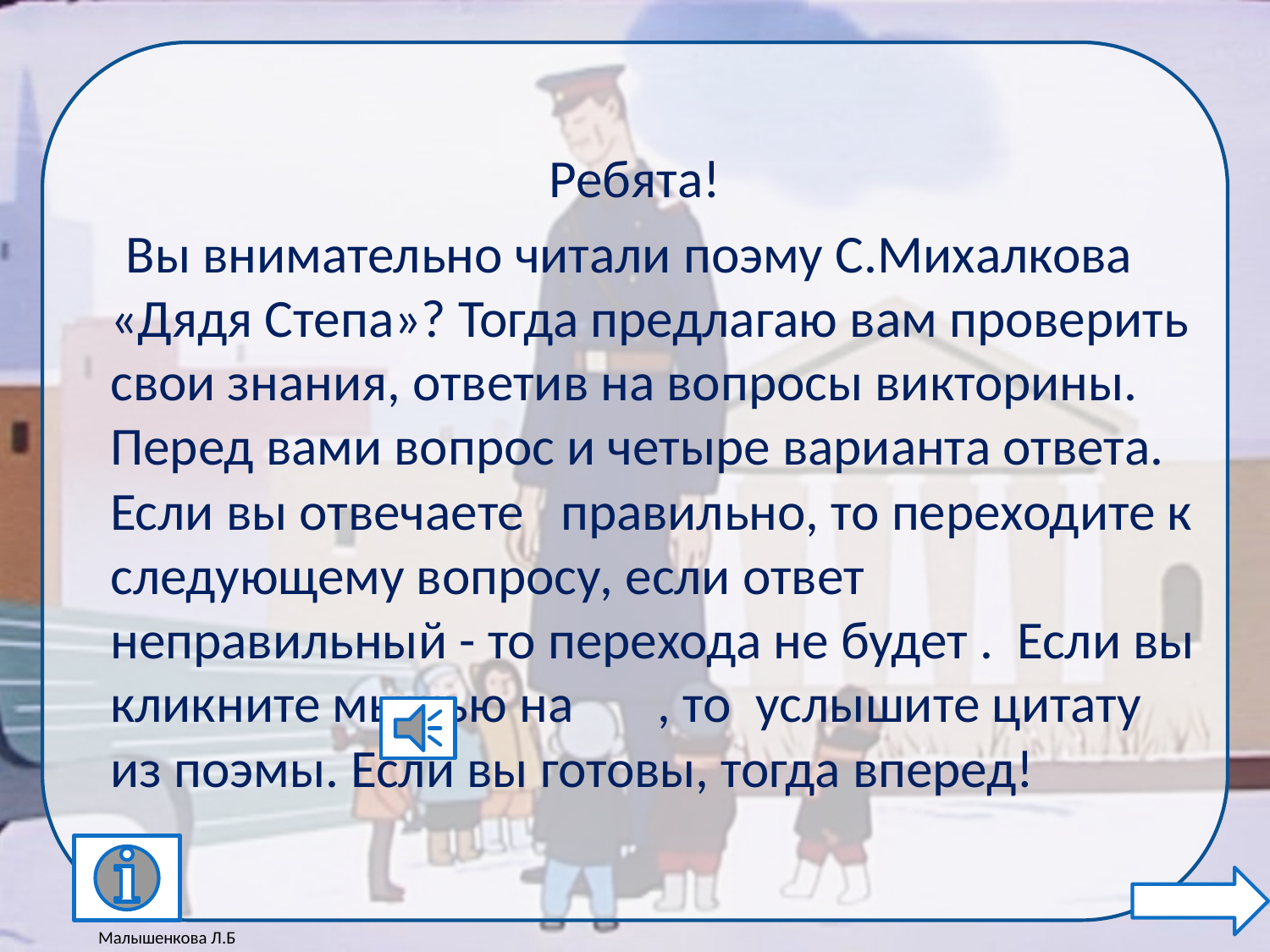

Ребята!
     Вы внимательно читали поэму С.Михалкова «Дядя Степа»? Тогда предлагаю вам проверить свои знания, ответив на вопросы викторины. Перед вами вопрос и четыре варианта ответа. Если вы отвечаете   правильно, то переходите к следующему вопросу, если ответ неправильный - то перехода не будет .  Если вы кликните мышью на       , то  услышите цитату из поэмы. Если вы готовы, тогда вперед!